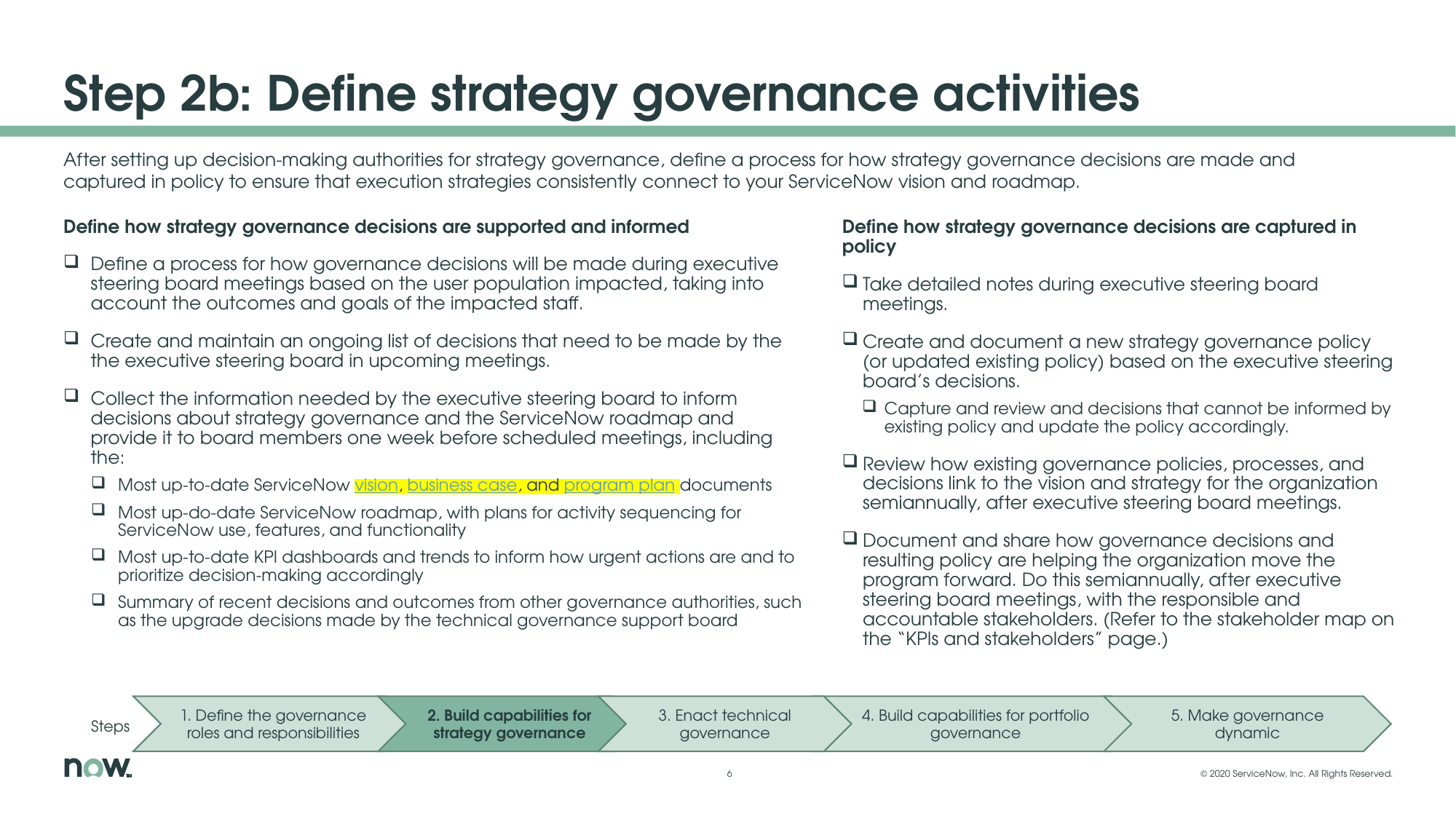

# Step 2b: Define strategy governance activities

After setting up decision-making authorities for strategy governance, define a process for how strategy governance decisions are made and captured in policy to ensure that execution strategies consistently connect to your ServiceNow vision and roadmap.
Define how strategy governance decisions are supported and informed
Define a process for how governance decisions will be made during executive steering board meetings based on the user population impacted, taking into account the outcomes and goals of the impacted staff.
Create and maintain an ongoing list of decisions that need to be made by the the executive steering board in upcoming meetings.
Collect the information needed by the executive steering board to inform decisions about strategy governance and the ServiceNow roadmap and provide it to board members one week before scheduled meetings, including the:
Most up-to-date ServiceNow vision, business case, and program plan documents
Most up-do-date ServiceNow roadmap, with plans for activity sequencing for ServiceNow use, features, and functionality
Most up-to-date KPI dashboards and trends to inform how urgent actions are and to prioritize decision-making accordingly
Summary of recent decisions and outcomes from other governance authorities, such as the upgrade decisions made by the technical governance support board

Define how strategy governance decisions are captured in policy
Take detailed notes during executive steering board meetings.
Create and document a new strategy governance policy (or updated existing policy) based on the executive steering board’s decisions.
Capture and review and decisions that cannot be informed by existing policy and update the policy accordingly.
Review how existing governance policies, processes, and decisions link to the vision and strategy for the organization semiannually, after executive steering board meetings.
Document and share how governance decisions and resulting policy are helping the organization move the program forward. Do this semiannually, after executive steering board meetings, with the responsible and accountable stakeholders. (Refer to the stakeholder map on the “KPIs and stakeholders” page.)

1. Define the governance roles and responsibilities
2. Build capabilities for strategy governance
3. Enact technical governance
4. Build capabilities for portfolio governance
5. Make governance dynamic
Steps